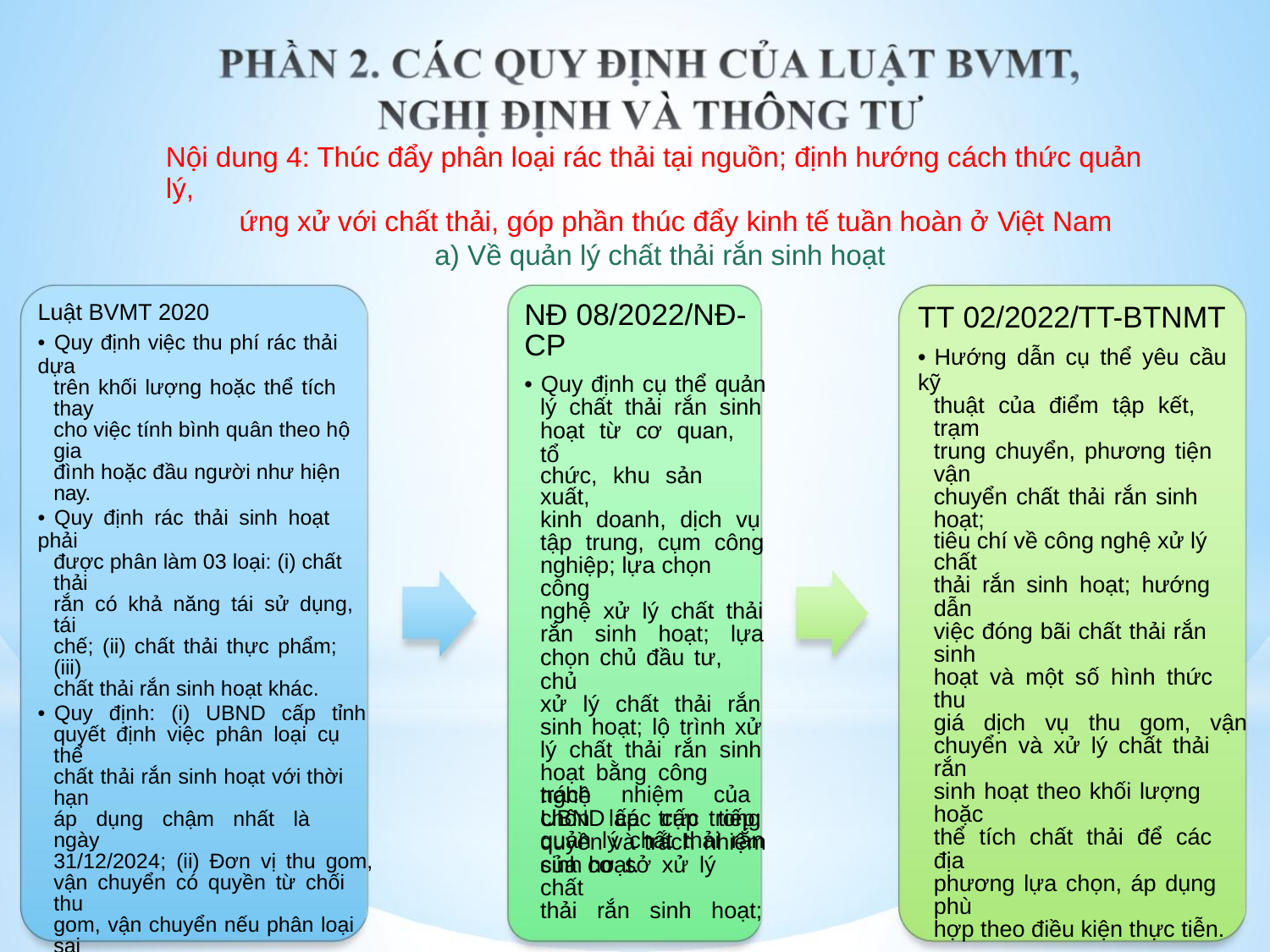

Nội dung 4: Thúc đẩy phân loại rác thải tại nguồn; định hướng cách thức quản lý,
ứng xử với chất thải, góp phần thúc đẩy kinh tế tuần hoàn ở Việt Nam
a) Về quản lý chất thải rắn sinh hoạt
NĐ 08/2022/NĐ-
CP
Luật BVMT 2020
TT 02/2022/TT-BTNMT
• Quy định việc thu phí rác thải dựa
trên khối lượng hoặc thể tích thay
cho việc tính bình quân theo hộ gia
đình hoặc đầu người như hiện nay.
• Quy định rác thải sinh hoạt phải
được phân làm 03 loại: (i) chất thải
rắn có khả năng tái sử dụng, tái
chế; (ii) chất thải thực phẩm; (iii)
chất thải rắn sinh hoạt khác.
• Quy định: (i) UBND cấp tỉnh
quyết định việc phân loại cụ thể
chất thải rắn sinh hoạt với thời hạn
áp dụng chậm nhất là ngày
31/12/2024; (ii) Đơn vị thu gom,
vận chuyển có quyền từ chối thu
gom, vận chuyển nếu phân loại sai
và thông báo để xử lý nghiêm
(thông qua hệ thống camera giám
sát); (iii) Mặt trận Tổ quốc Việt
Nam, tổ chức chính trị - xã hội các
cấp triển khai các hoạt động vận
động, giám sát; (iv) Ủy ban nhân
dân cấp xã có trách nhiệm kiểm tra
việc triển khai và xử lý vi phạm.
• Hướng dẫn cụ thể yêu cầu kỹ
thuật của điểm tập kết, trạm
trung chuyển, phương tiện vận
chuyển chất thải rắn sinh hoạt;
tiêu chí về công nghệ xử lý chất
thải rắn sinh hoạt; hướng dẫn
việc đóng bãi chất thải rắn sinh
hoạt và một số hình thức thu
giá dịch vụ thu gom, vận
chuyển và xử lý chất thải rắn
sinh hoạt theo khối lượng hoặc
thể tích chất thải để các địa
phương lựa chọn, áp dụng phù
hợp theo điều kiện thực tiễn.
• Quy định cụ thể quản
lý chất thải rắn sinh
hoạt từ cơ quan, tổ
chức, khu sản xuất,
kinh doanh, dịch vụ
tập trung, cụm công
nghiệp; lựa chọn công
nghệ xử lý chất thải
rắn sinh hoạt; lựa
chọn chủ đầu tư, chủ
xử lý chất thải rắn
sinh hoạt; lộ trình xử
lý chất thải rắn sinh
hoạt bằng công nghệ
chôn lấp trực tiếp;
quyền và trách nhiệm
của cơ sở xử lý chất
thải rắn sinh hoạt;
trách
nhiệm
của
UBND các cấp trong
quản lý chất thải rắn
sinh hoạt.